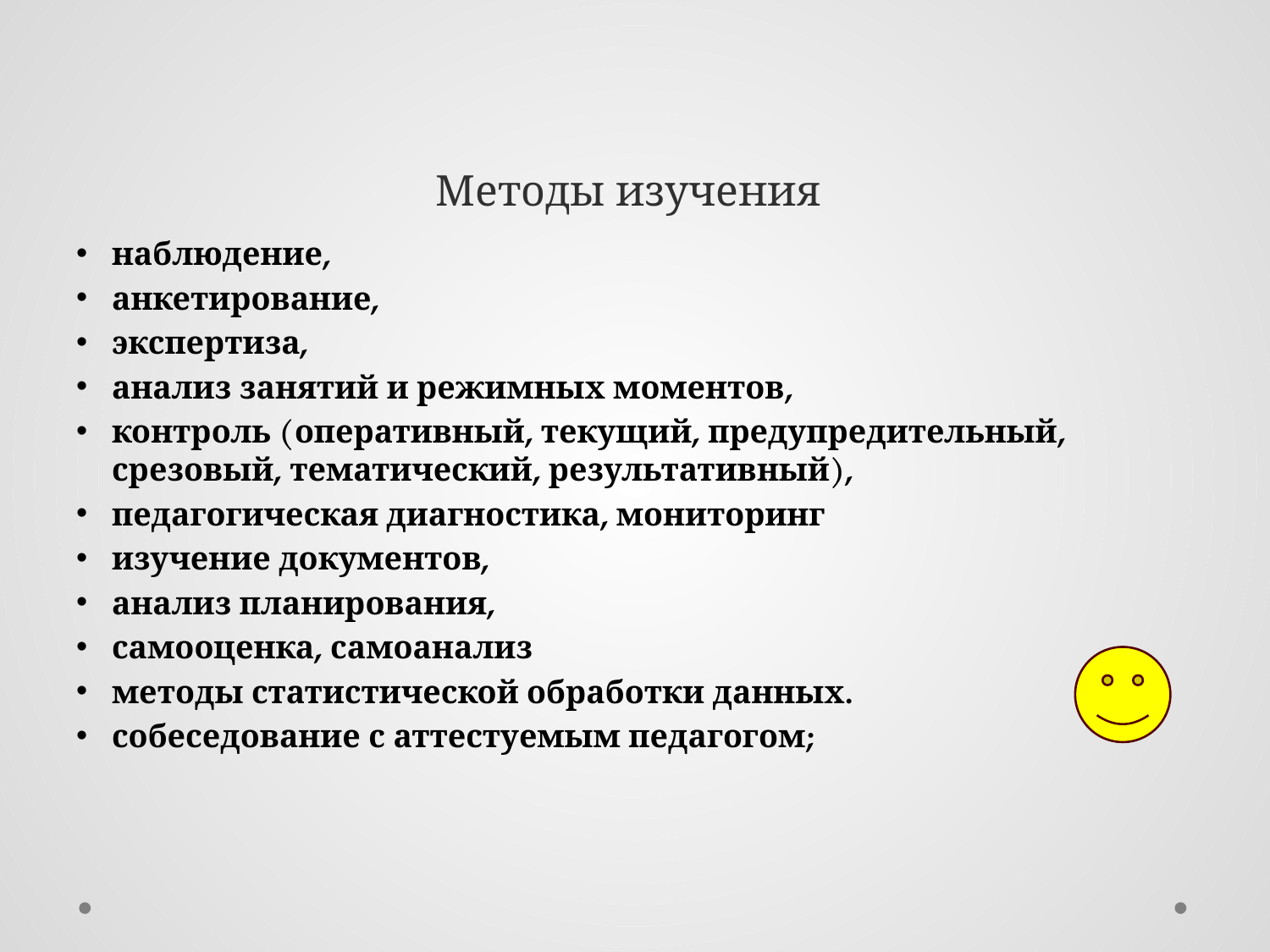

# Методы изучения
наблюдение,
анкетирование,
экспертиза,
анализ занятий и режимных моментов,
контроль (оперативный, текущий, предупредительный, срезовый, тематический, результативный),
педагогическая диагностика, мониторинг
изучение документов,
анализ планирования,
самооценка, самоанализ
методы статистической обработки данных.
собеседование с аттестуемым педагогом;